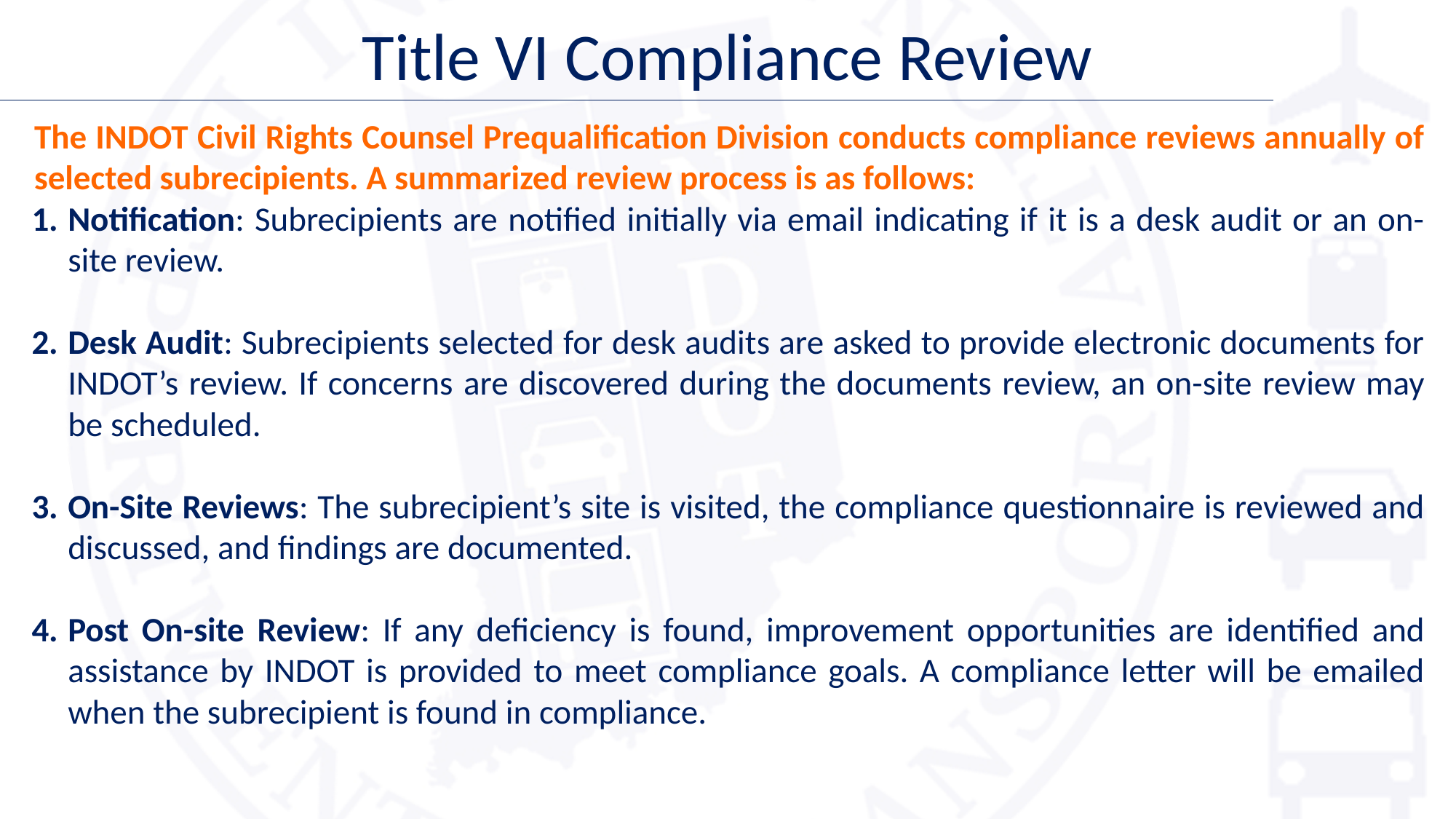

# Title VI Compliance Review
The INDOT Civil Rights Counsel Prequalification Division conducts compliance reviews annually of selected subrecipients. A summarized review process is as follows:
Notification: Subrecipients are notified initially via email indicating if it is a desk audit or an on-site review.

Desk Audit: Subrecipients selected for desk audits are asked to provide electronic documents for INDOT’s review. If concerns are discovered during the documents review, an on-site review may be scheduled.

On-Site Reviews: The subrecipient’s site is visited, the compliance questionnaire is reviewed and discussed, and findings are documented.

Post On-site Review: If any deficiency is found, improvement opportunities are identified and assistance by INDOT is provided to meet compliance goals. A compliance letter will be emailed when the subrecipient is found in compliance.